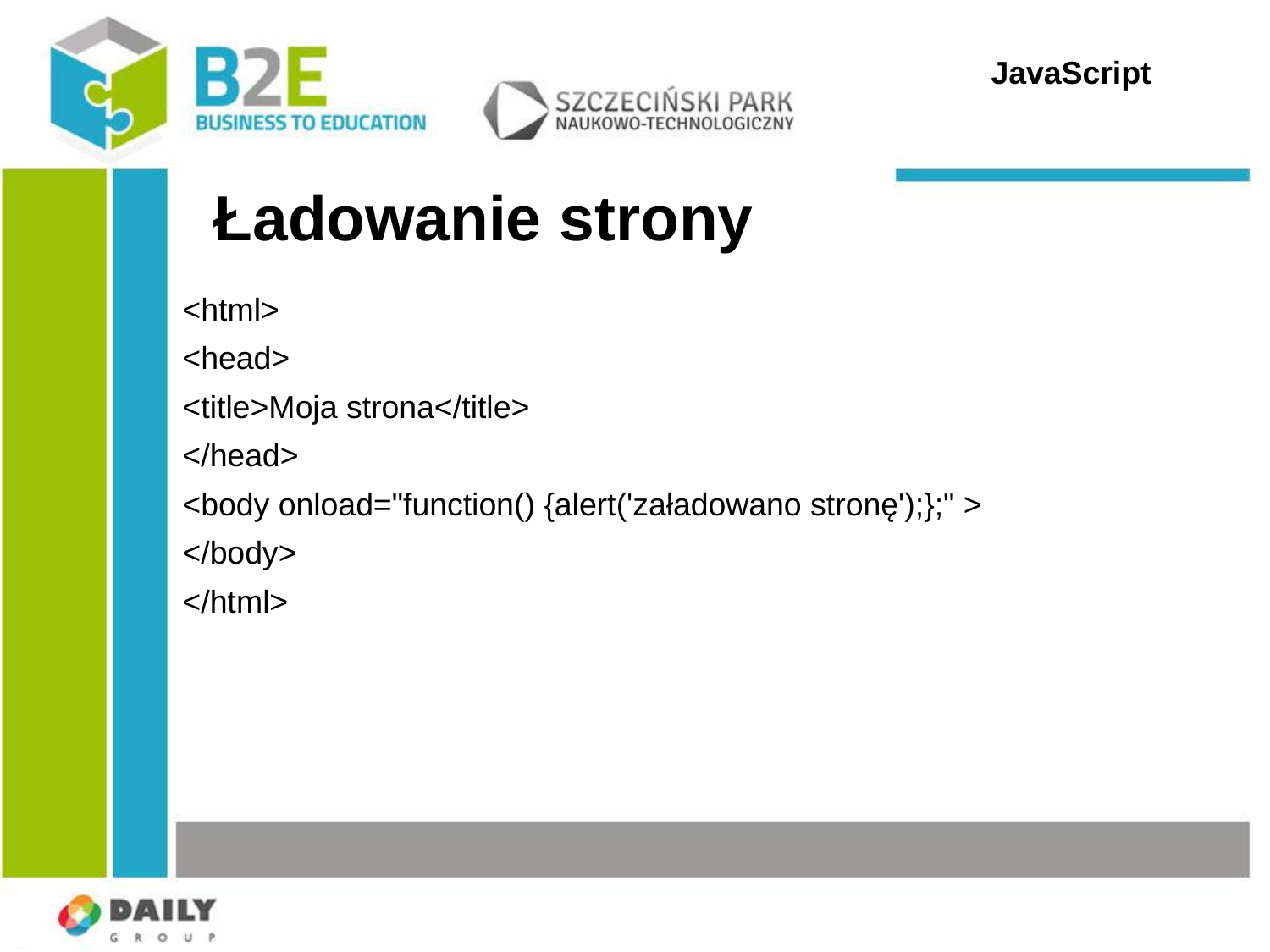

JavaScript
Ładowanie strony
<html>
<head>
<title>Moja strona</title>
</head>
<body onload="function() {alert('załadowano stronę');};" >
</body>
</html>